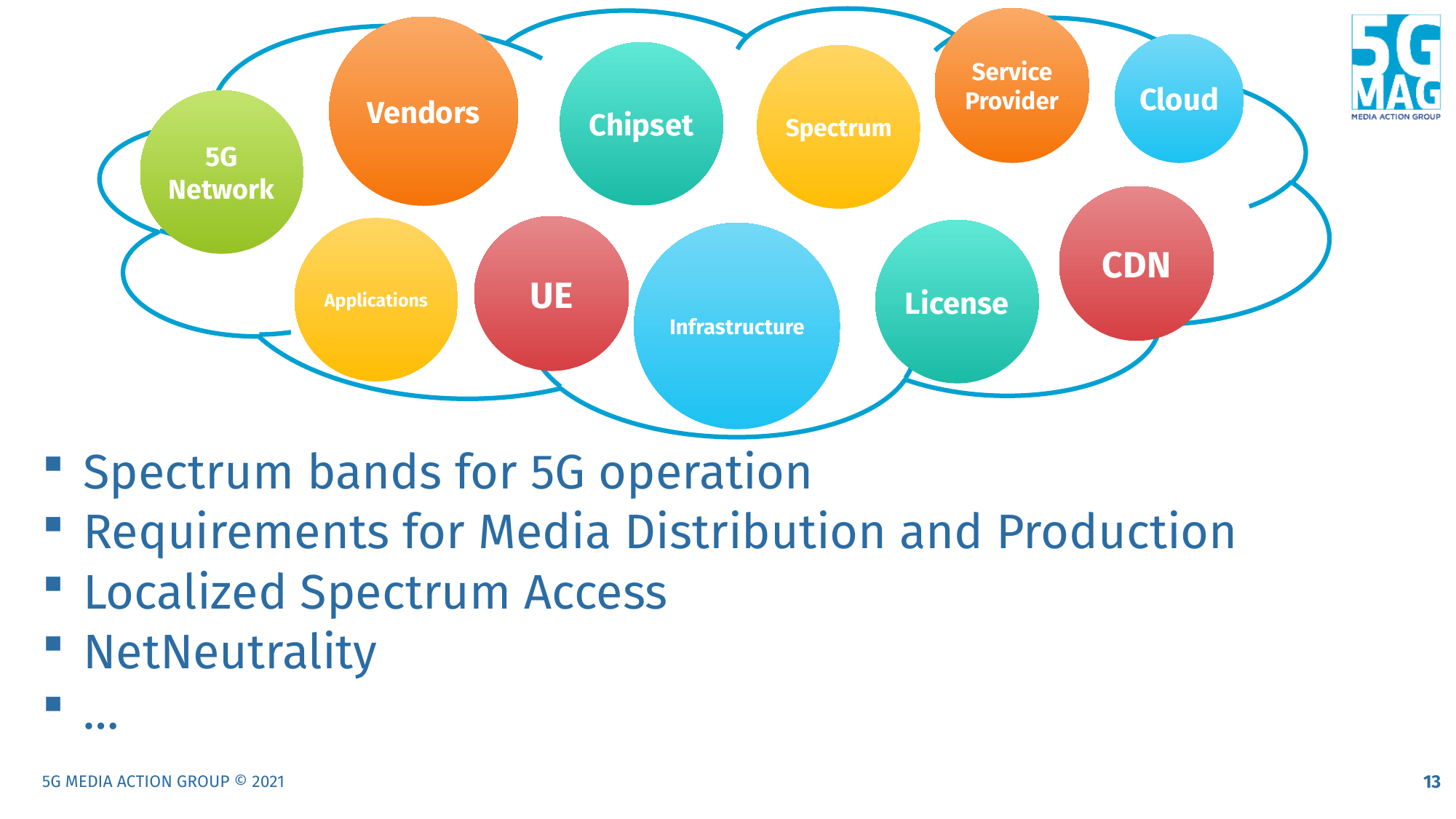

Service Provider
Vendors
Cloud
Chipset
Spectrum
5G Network
CDN
UE
Applications
License
Infrastructure
Spectrum bands for 5G operation
Requirements for Media Distribution and Production
Localized Spectrum Access
NetNeutrality
…
5G MEDIA ACTION GROUP © 2021
13